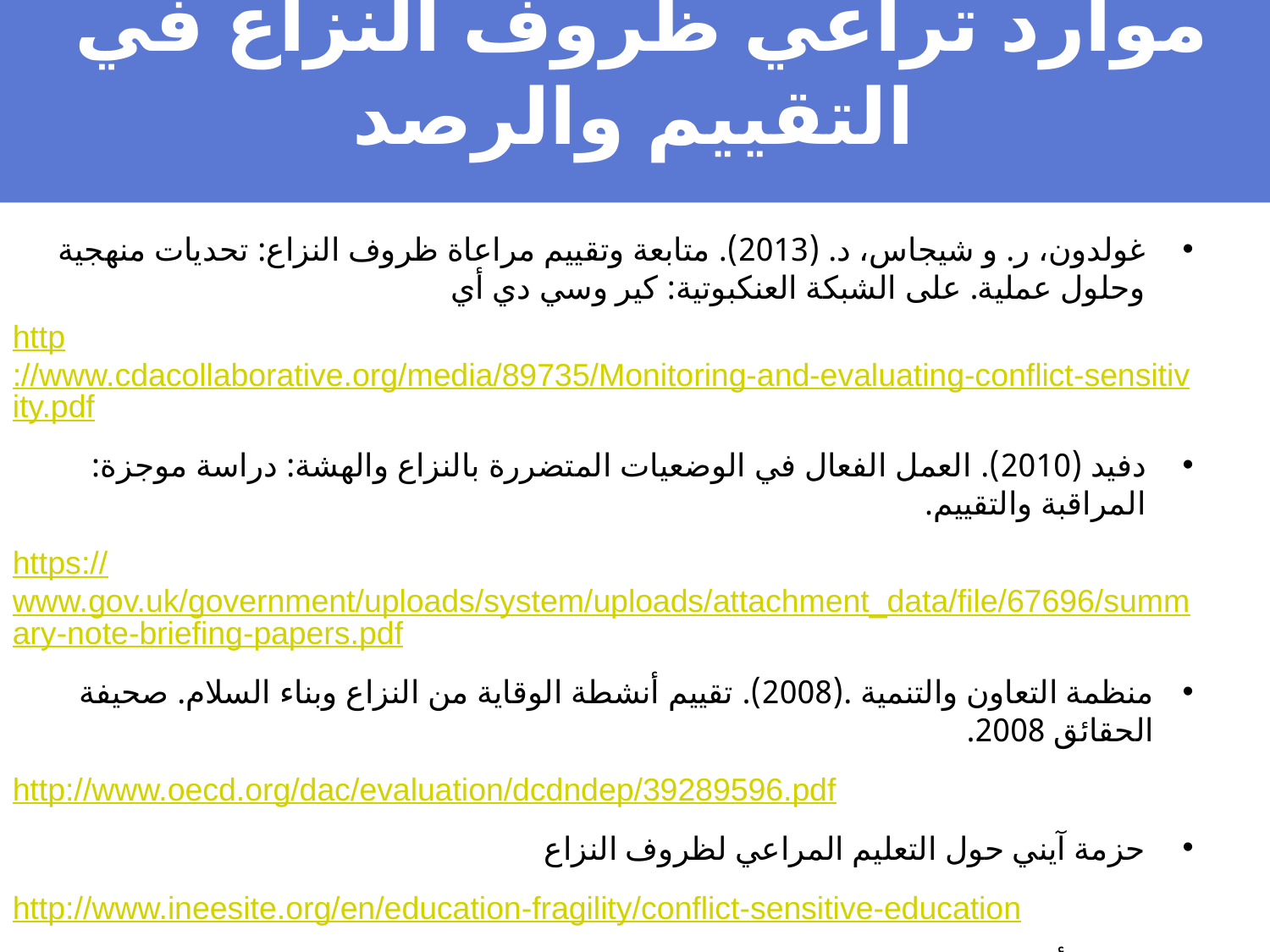

موارد تراعي ظروف النزاع في التقييم والرصد
غولدون، ر. و شيجاس، د. (2013). متابعة وتقييم مراعاة ظروف النزاع: تحديات منهجية وحلول عملية. على الشبكة العنكبوتية: كير وسي دي أي
http://www.cdacollaborative.org/media/89735/Monitoring-and-evaluating-conflict-sensitivity.pdf
دفيد (2010). العمل الفعال في الوضعيات المتضررة بالنزاع والهشة: دراسة موجزة: المراقبة والتقييم.
https://www.gov.uk/government/uploads/system/uploads/attachment_data/file/67696/summary-note-briefing-papers.pdf
منظمة التعاون والتنمية .(2008). تقييم أنشطة الوقاية من النزاع وبناء السلام. صحيفة الحقائق 2008.
http://www.oecd.org/dac/evaluation/dcdndep/39289596.pdf
حزمة آيني حول التعليم المراعي لظروف النزاع
http://www.ineesite.org/en/education-fragility/conflict-sensitive-education
موارد أخرى؟